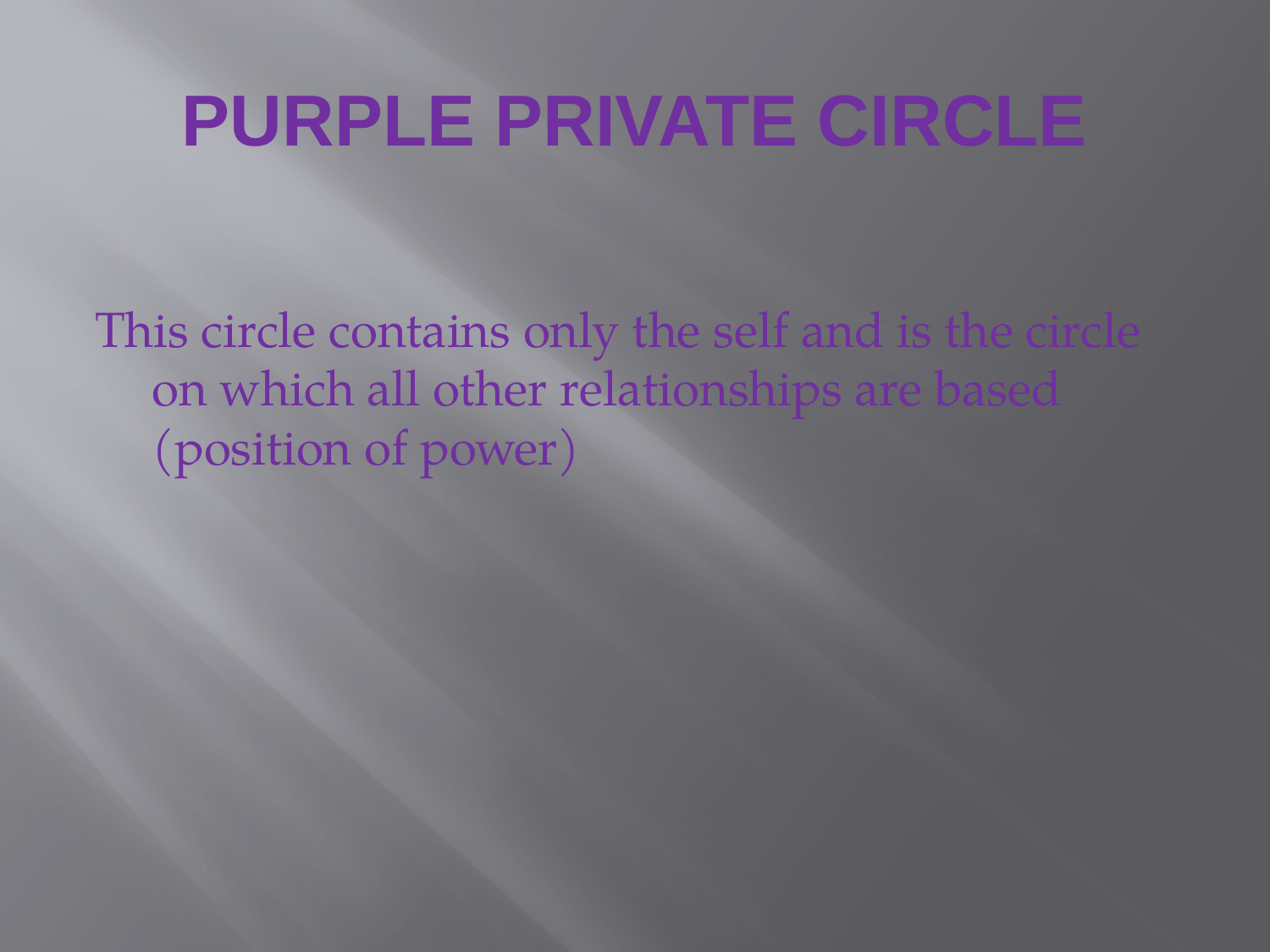

# PURPLE PRIVATE CIRCLE

This circle contains only the self and is the circle on which all other relationships are based (position of power)